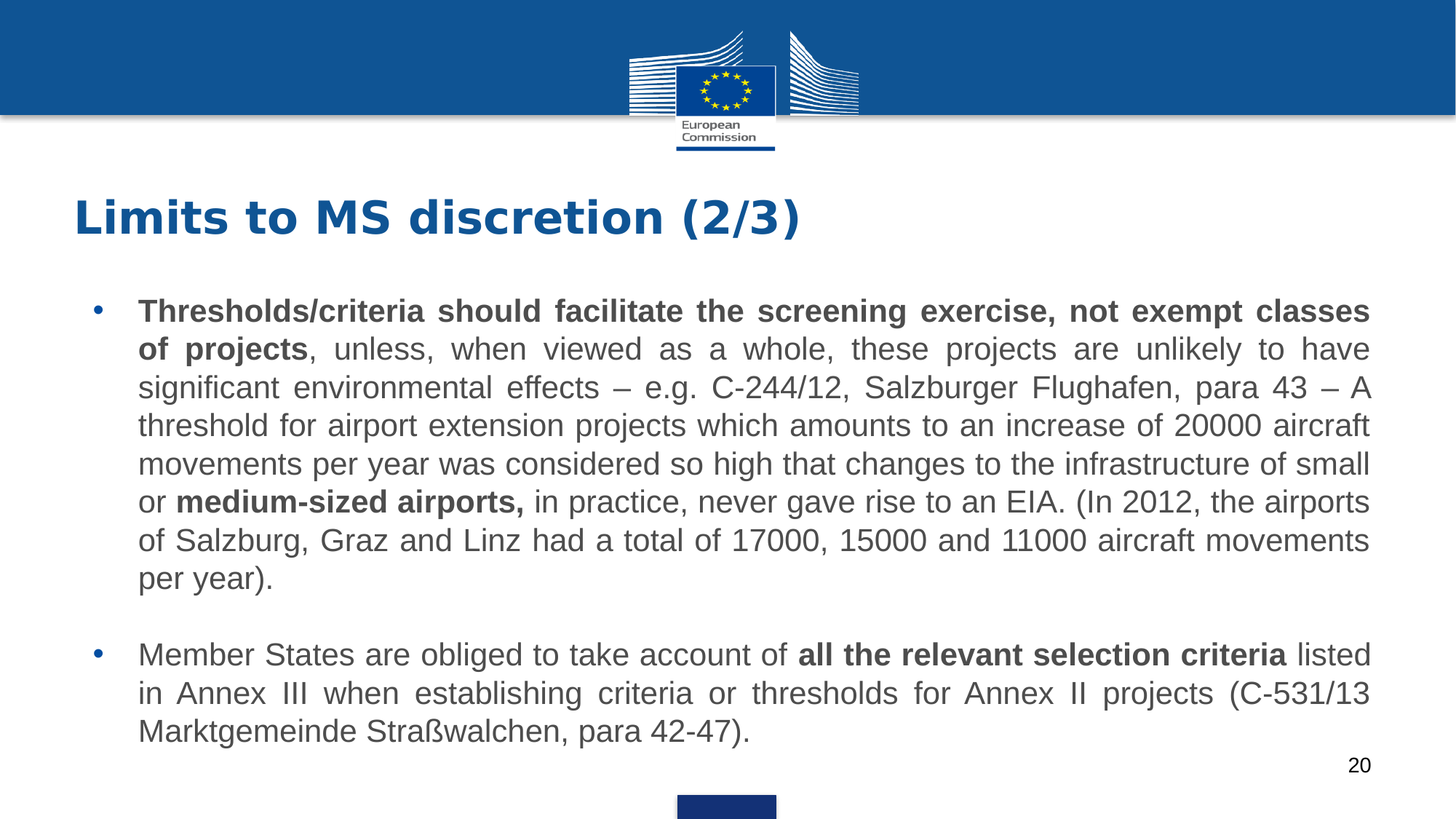

# Limits to MS discretion (2/3)
Thresholds/criteria should facilitate the screening exercise, not exempt classes of projects, unless, when viewed as a whole, these projects are unlikely to have significant environmental effects – e.g. C-244/12, Salzburger Flughafen, para 43 – A threshold for airport extension projects which amounts to an increase of 20000 aircraft movements per year was considered so high that changes to the infrastructure of small or medium-sized airports, in practice, never gave rise to an EIA. (In 2012, the airports of Salzburg, Graz and Linz had a total of 17000, 15000 and 11000 aircraft movements per year).

Member States are obliged to take account of all the relevant selection criteria listed in Annex III when establishing criteria or thresholds for Annex II projects (C-531/13 Marktgemeinde Straßwalchen, para 42-47).

20